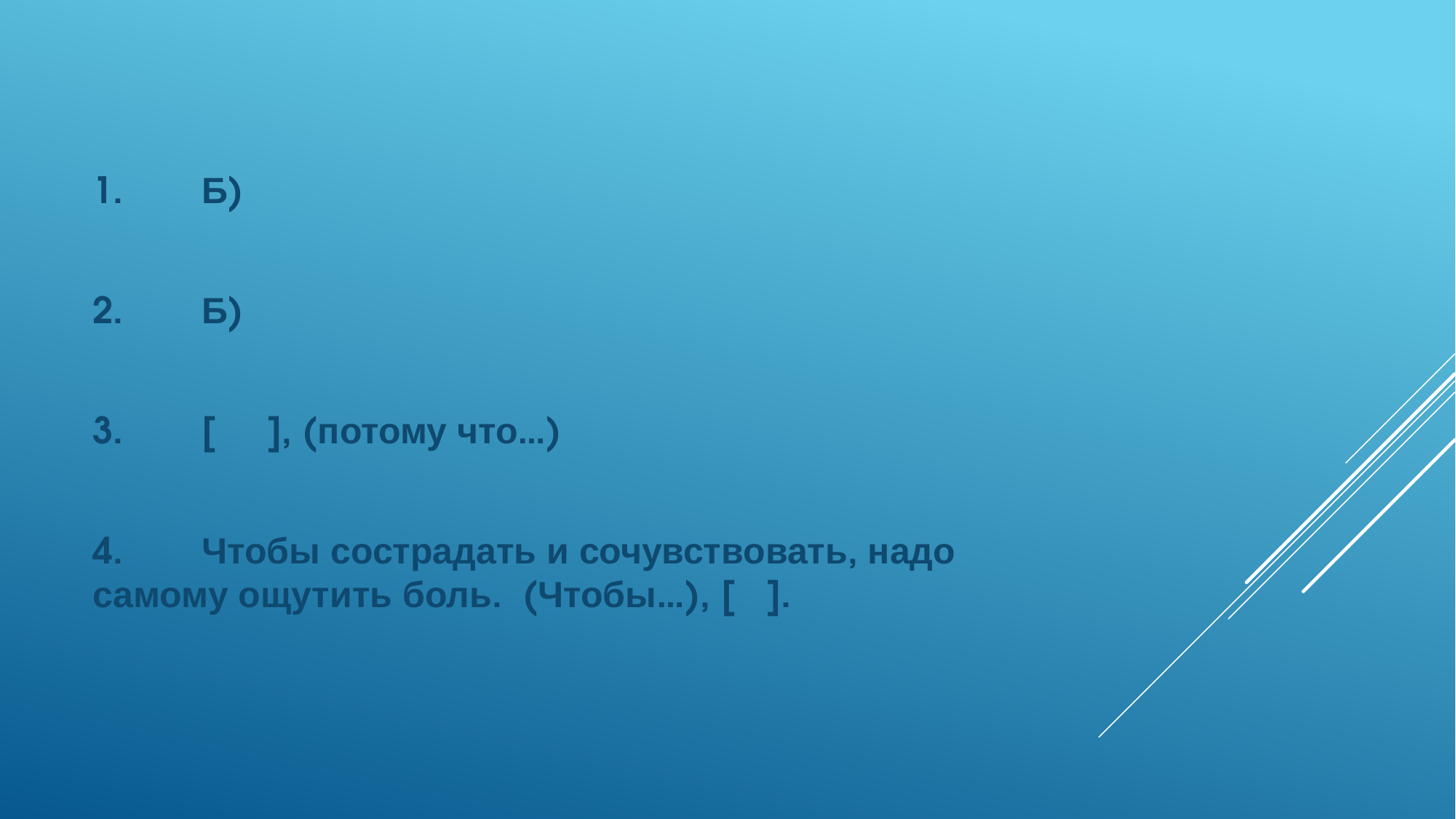

1.	Б)

2.	Б)

3.	[     ], (потому что…)

4.	Чтобы сострадать и сочувствовать, надо самому ощутить боль.  (Чтобы…), [   ].